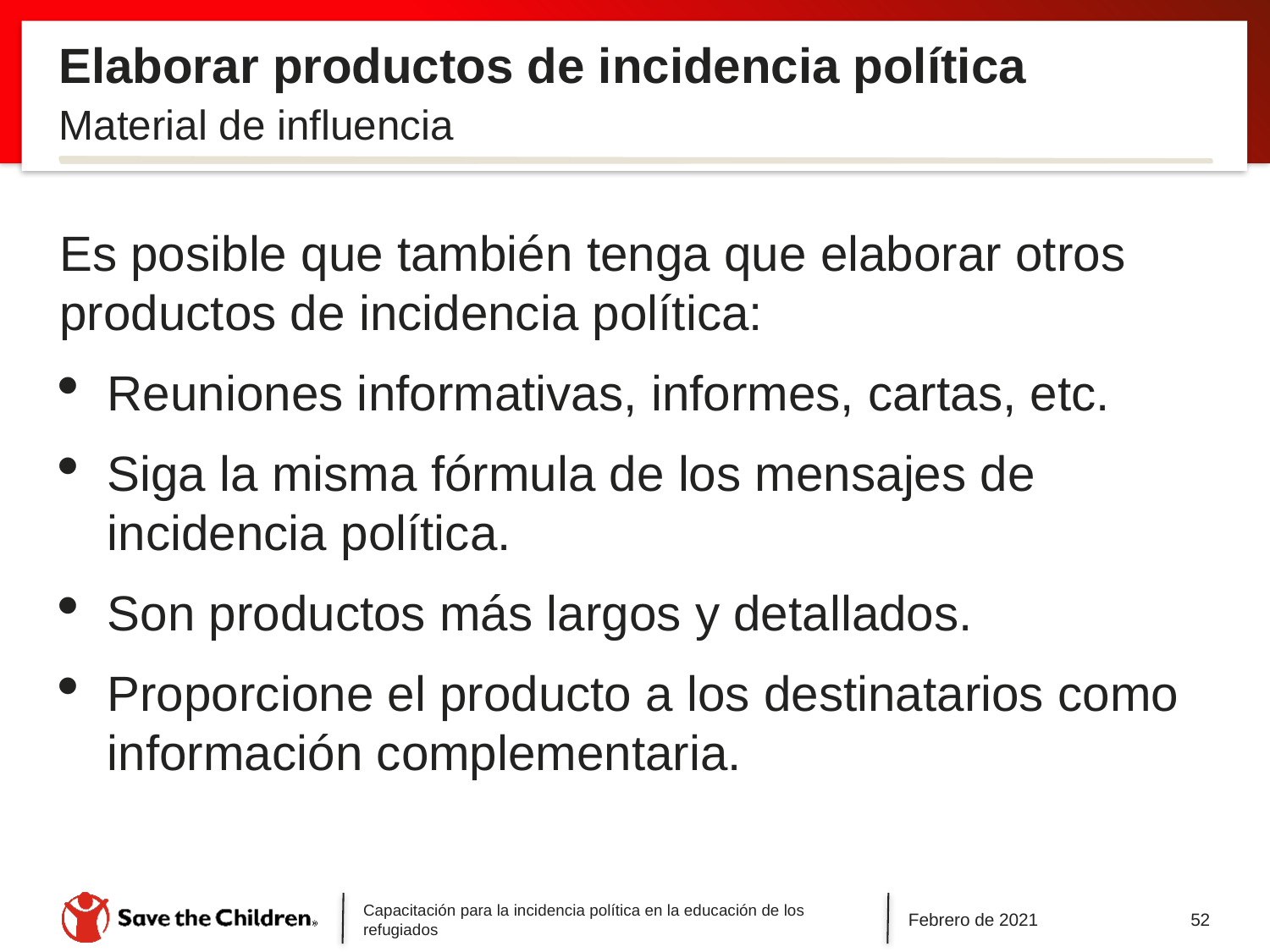

# Elaborar productos de incidencia política
Material de influencia
Es posible que también tenga que elaborar otros productos de incidencia política:
Reuniones informativas, informes, cartas, etc.
Siga la misma fórmula de los mensajes de incidencia política.
Son productos más largos y detallados.
Proporcione el producto a los destinatarios como información complementaria.

Capacitación para la incidencia política en la educación de los refugiados
Febrero de 2021
52